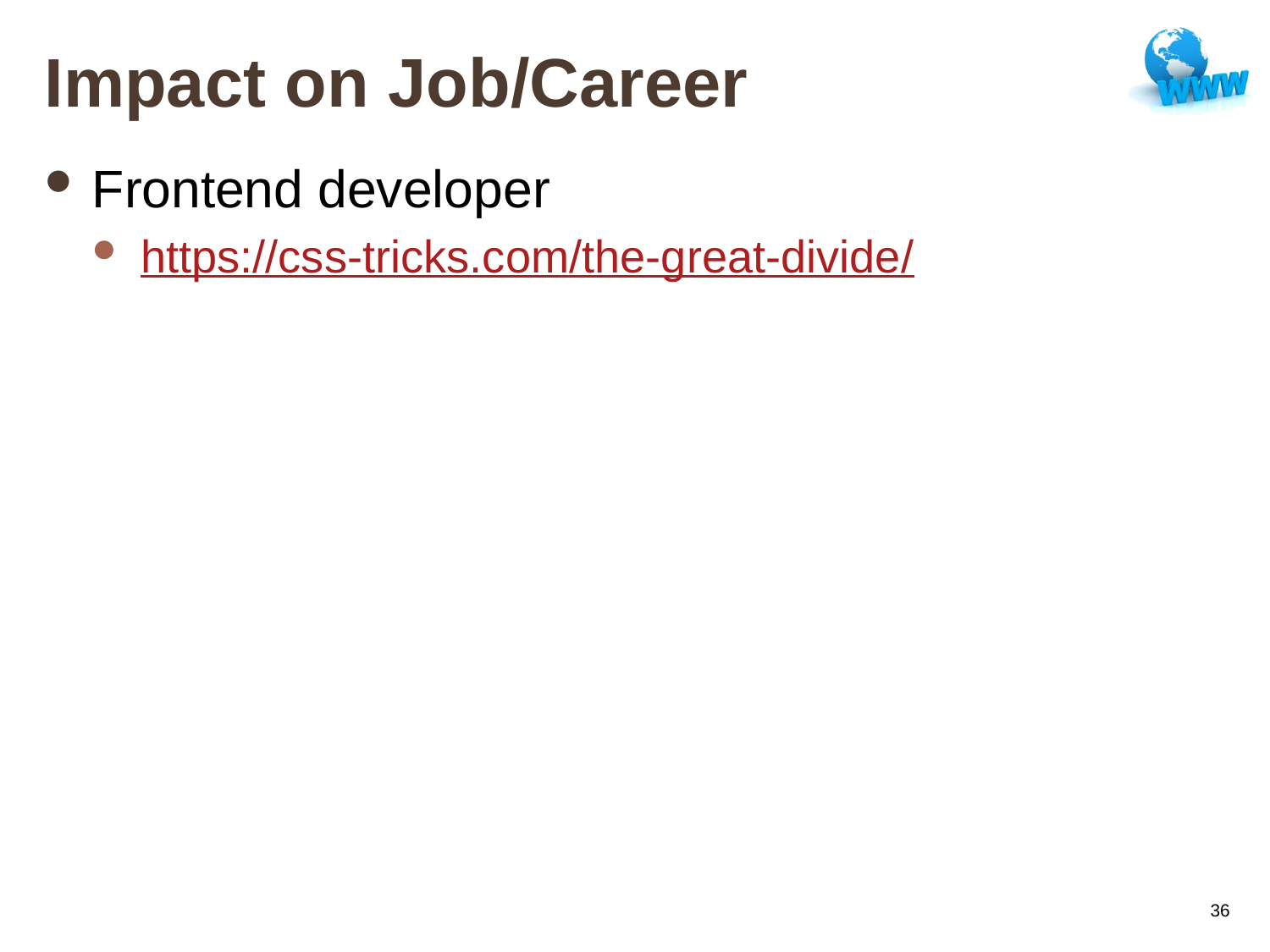

# Impact on Job/Career
Frontend developer
https://css-tricks.com/the-great-divide/
36